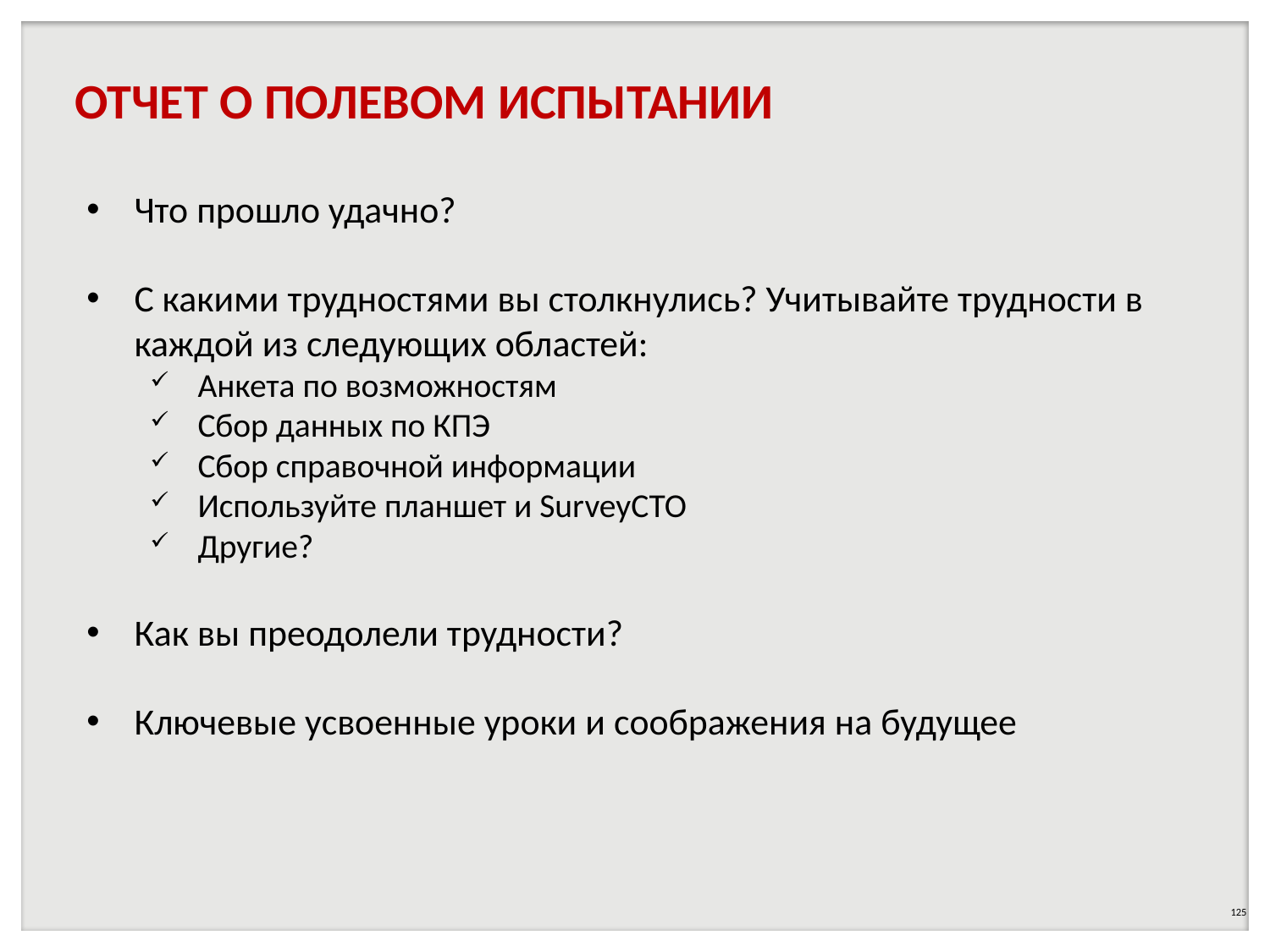

ОТЧЕТ О ПОЛЕВОМ ИСПЫТАНИИ
Что прошло удачно?

С какими трудностями вы столкнулись? Учитывайте трудности в каждой из следующих областей:
Анкета по возможностям
Сбор данных по КПЭ
Сбор справочной информации
Используйте планшет и SurveyCTO
Другие?

Как вы преодолели трудности?

Ключевые усвоенные уроки и соображения на будущее